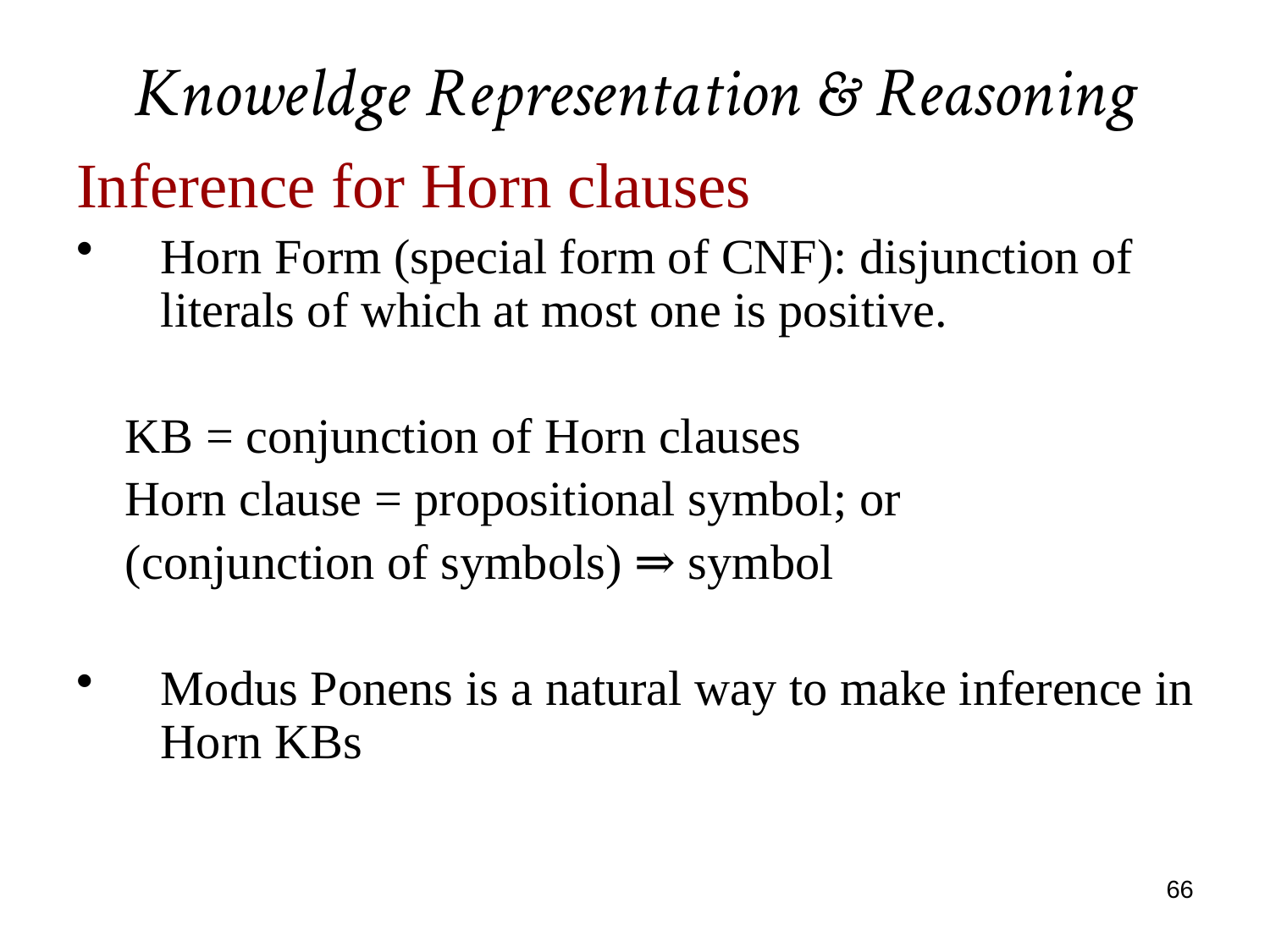

# Knoweldge Representation & Reasoning
Inference for Horn clauses
Horn Form (special form of CNF): disjunction of literals of which at most one is positive.

    KB = conjunction of Horn clauses
    Horn clause = propositional symbol; or
    (conjunction of symbols) ⇒ symbol

Modus Ponens is a natural way to make inference in Horn KBs

66